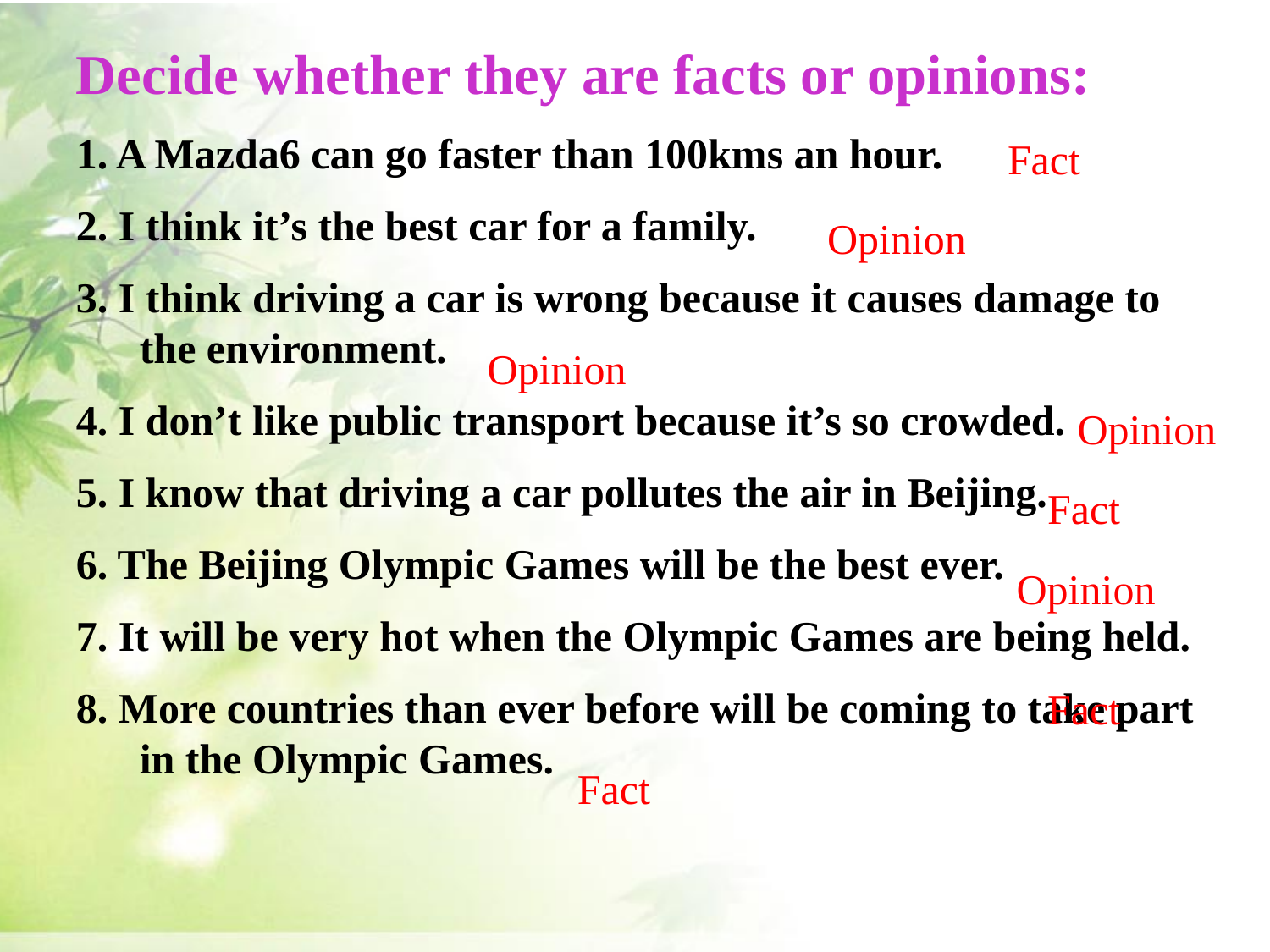

Decide whether they are facts or opinions:
1. A Mazda6 can go faster than 100kms an hour.
2. I think it’s the best car for a family.
3. I think driving a car is wrong because it causes damage to the environment.
4. I don’t like public transport because it’s so crowded.
5. I know that driving a car pollutes the air in Beijing.
6. The Beijing Olympic Games will be the best ever.
7. It will be very hot when the Olympic Games are being held.
8. More countries than ever before will be coming to take part in the Olympic Games.
Fact
Opinion
Opinion
Opinion
Fact
Opinion
Fact
Fact